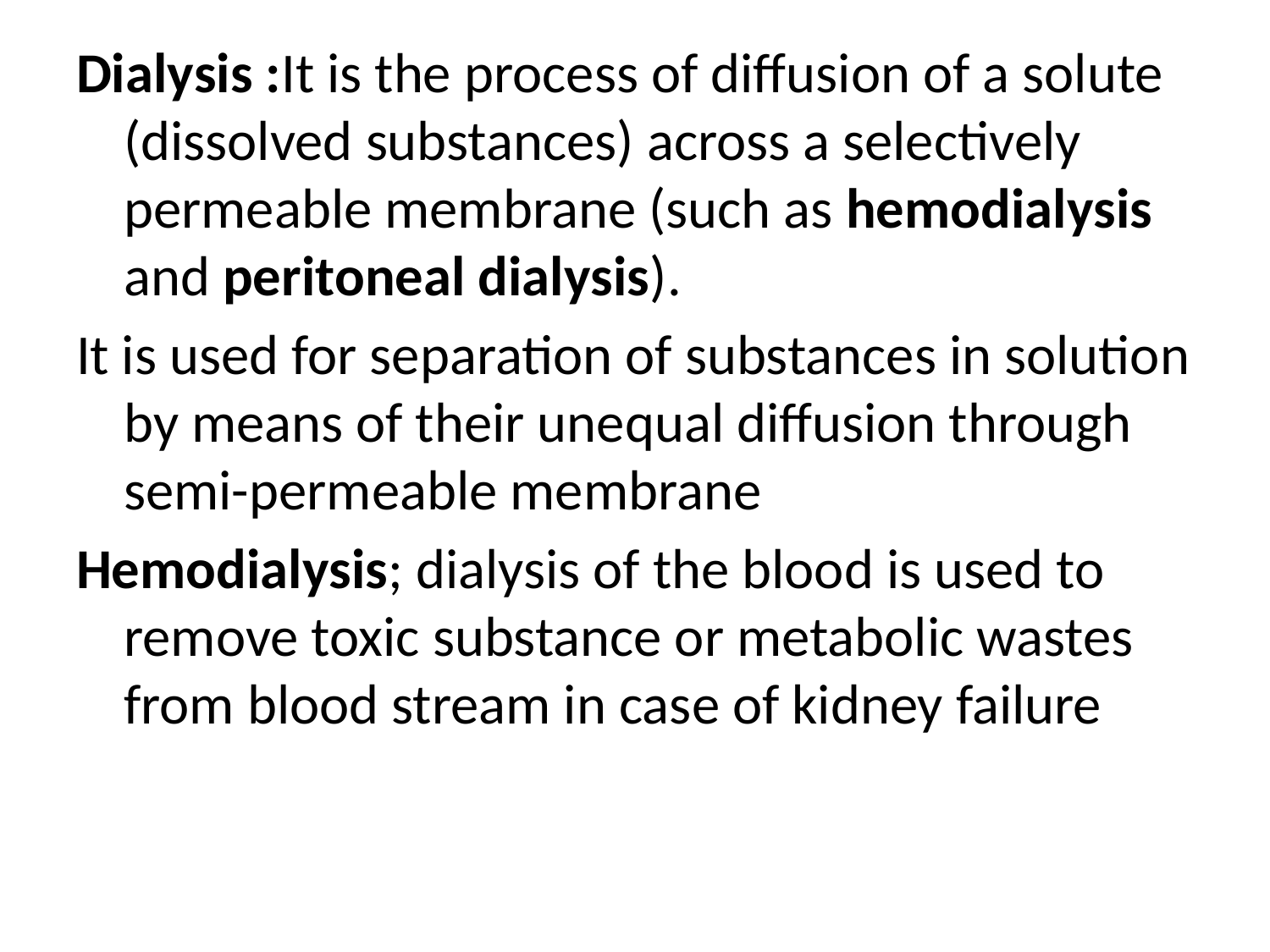

Dialysis :It is the process of diffusion of a solute (dissolved substances) across a selectively permeable membrane (such as hemodialysis and peritoneal dialysis).
It is used for separation of substances in solution by means of their unequal diffusion through semi-permeable membrane
Hemodialysis; dialysis of the blood is used to remove toxic substance or metabolic wastes from blood stream in case of kidney failure

#